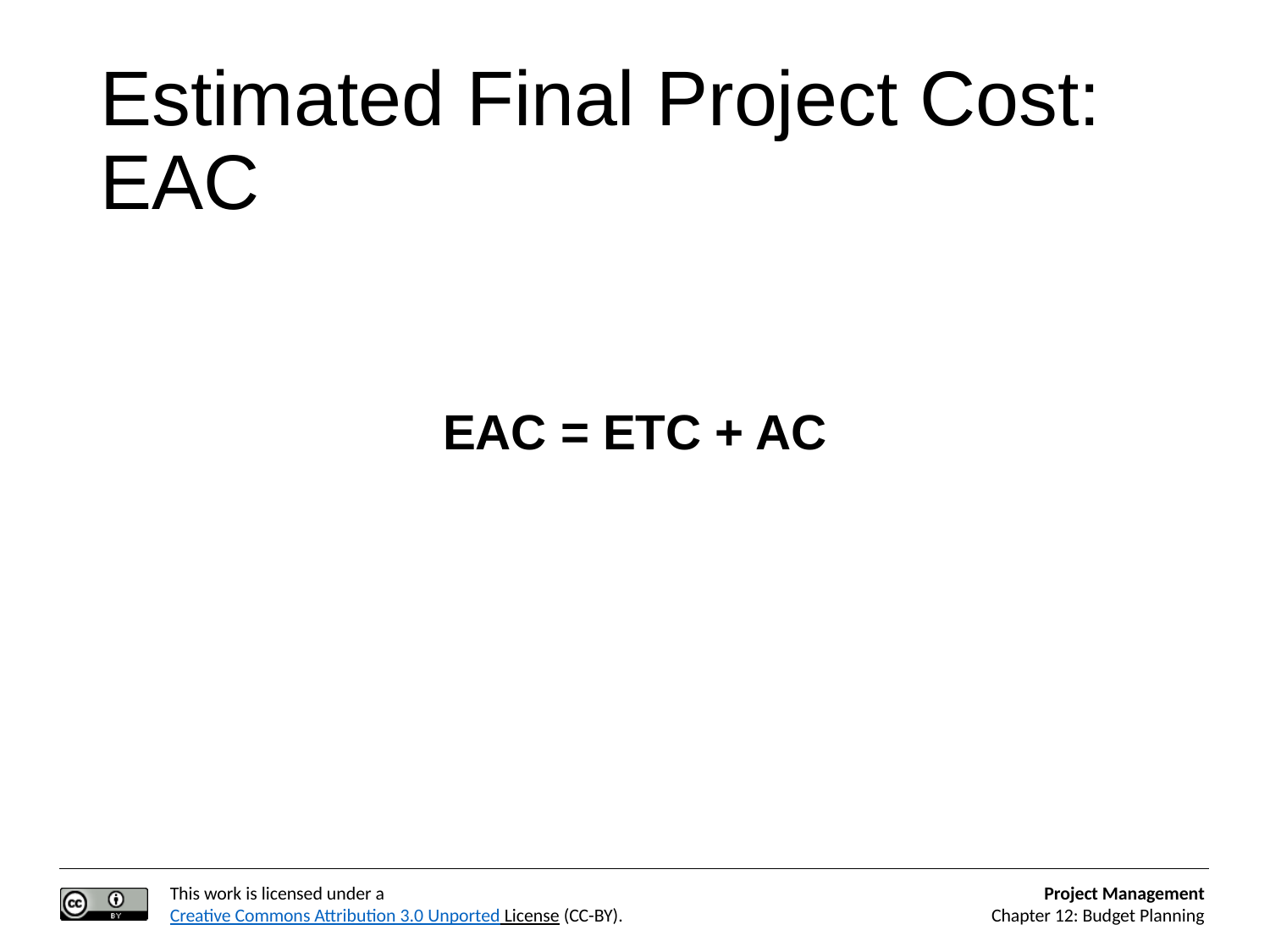

# Estimated Final Project Cost: EAC

EAC = ETC + AC